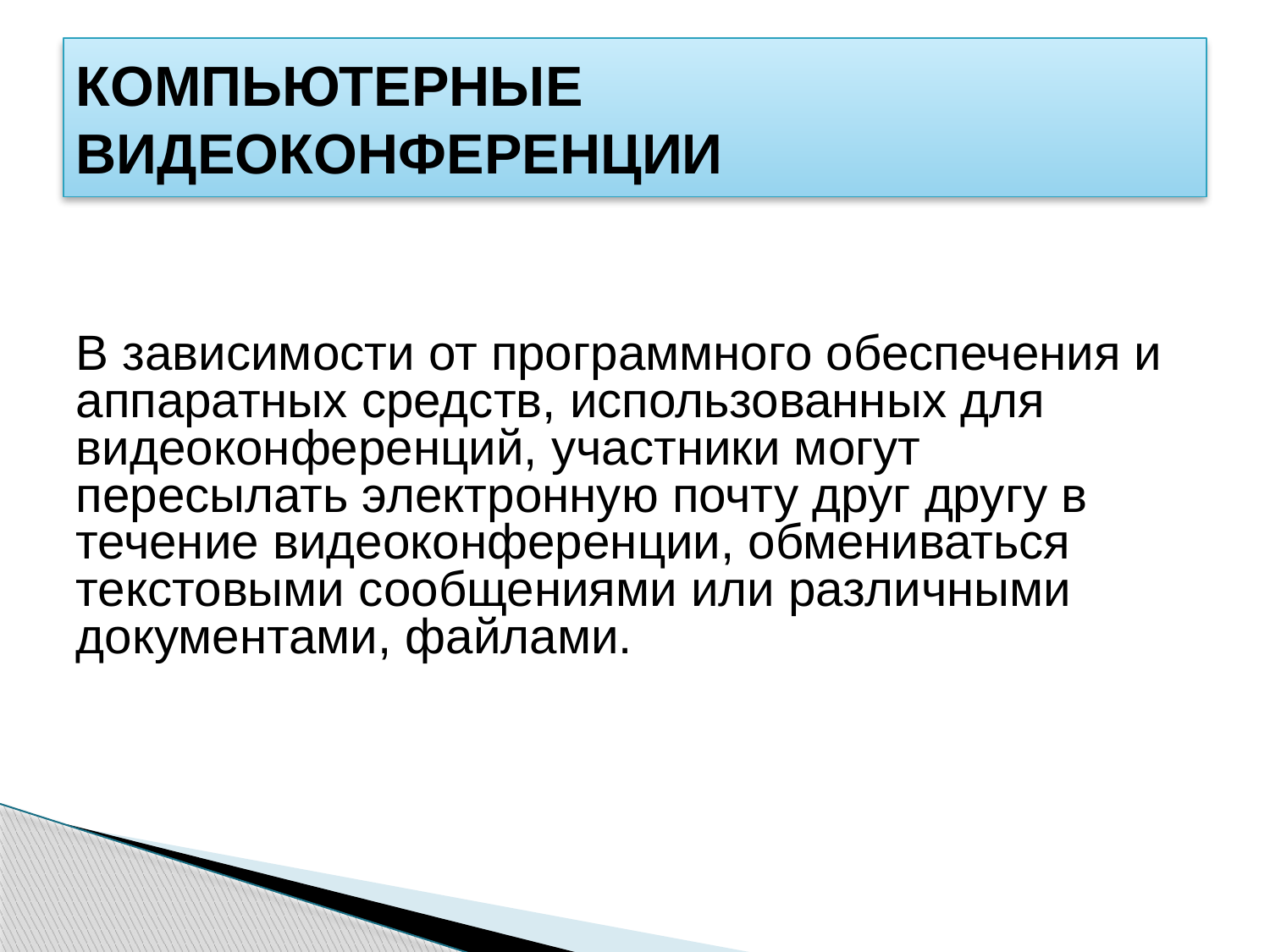

# Компьютерные видеоконференции

В зависимости от программного обеспечения и аппаратных средств, использованных для видеоконференций, участники могут пересылать электронную почту друг другу в течение видеоконференции, обмениваться текстовыми сообщениями или различными документами, файлами.